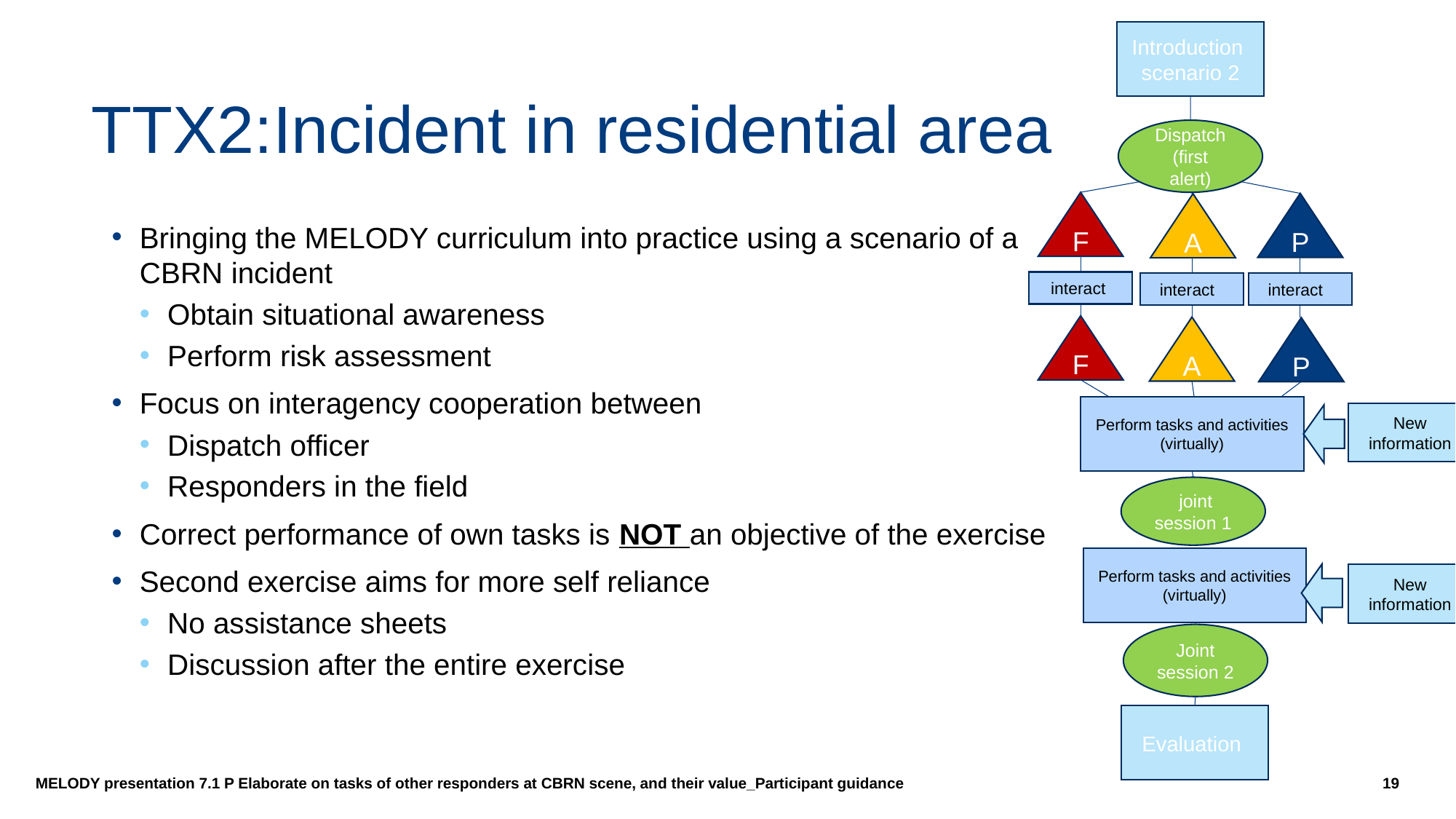

Introduction  scenario 2
# TTX2:Incident in residential area
Dispatch (first alert)
F
P
A
Bringing the MELODY curriculum into practice using a scenario of a CBRN incident
Obtain situational awareness
Perform risk assessment
Focus on interagency cooperation between
Dispatch officer
Responders in the field
Correct performance of own tasks is NOT an objective of the exercise
Second exercise aims for more self reliance
No assistance sheets
Discussion after the entire exercise

interact
interact
interact
F
A
P
Perform tasks and activities (virtually)
New information

 joint session 1
Perform tasks and activities (virtually)

New information
Joint session 2
Evaluation
MELODY presentation 7.1 P Elaborate on tasks of other responders at CBRN scene, and their value_Participant guidance
19